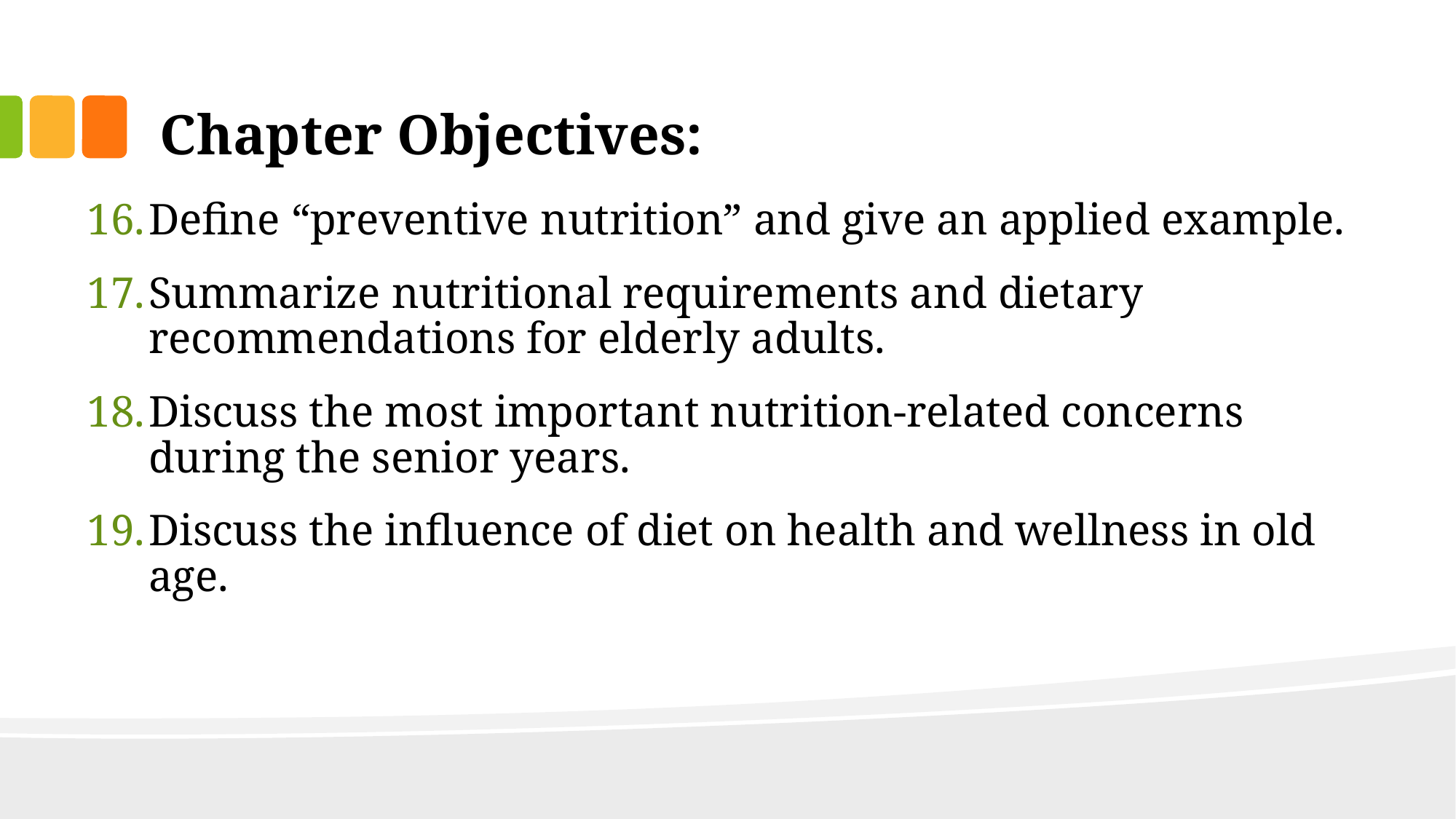

# Chapter Objectives:
Define “preventive nutrition” and give an applied example.
Summarize nutritional requirements and dietary recommendations for elderly adults.
Discuss the most important nutrition-related concerns during the senior years.
Discuss the influence of diet on health and wellness in old age.